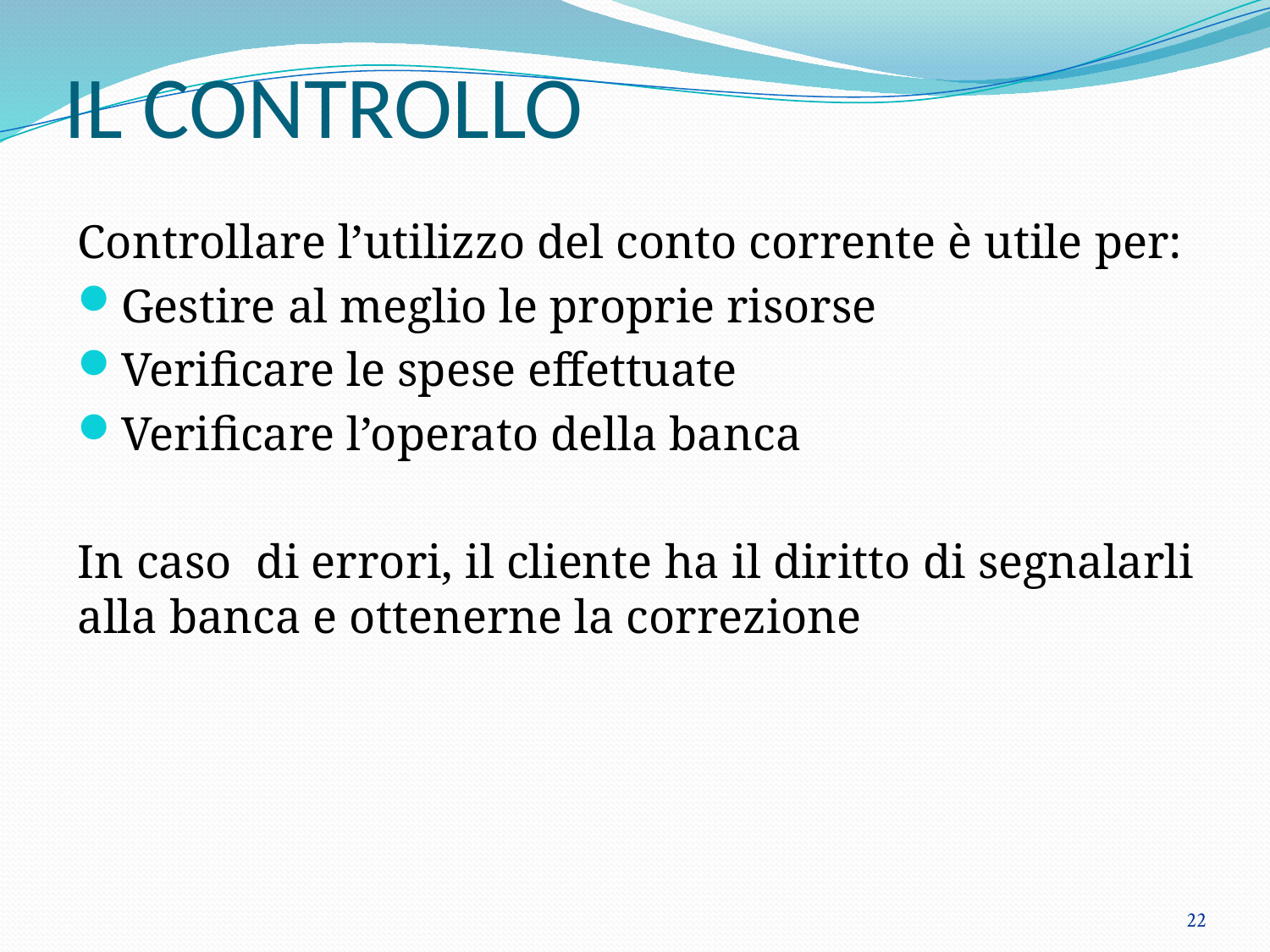

# IL CONTROLLO
Controllare l’utilizzo del conto corrente è utile per:
Gestire al meglio le proprie risorse
Verificare le spese effettuate
Verificare l’operato della banca

In caso  di errori, il cliente ha il diritto di segnalarli alla banca e ottenerne la correzione
22